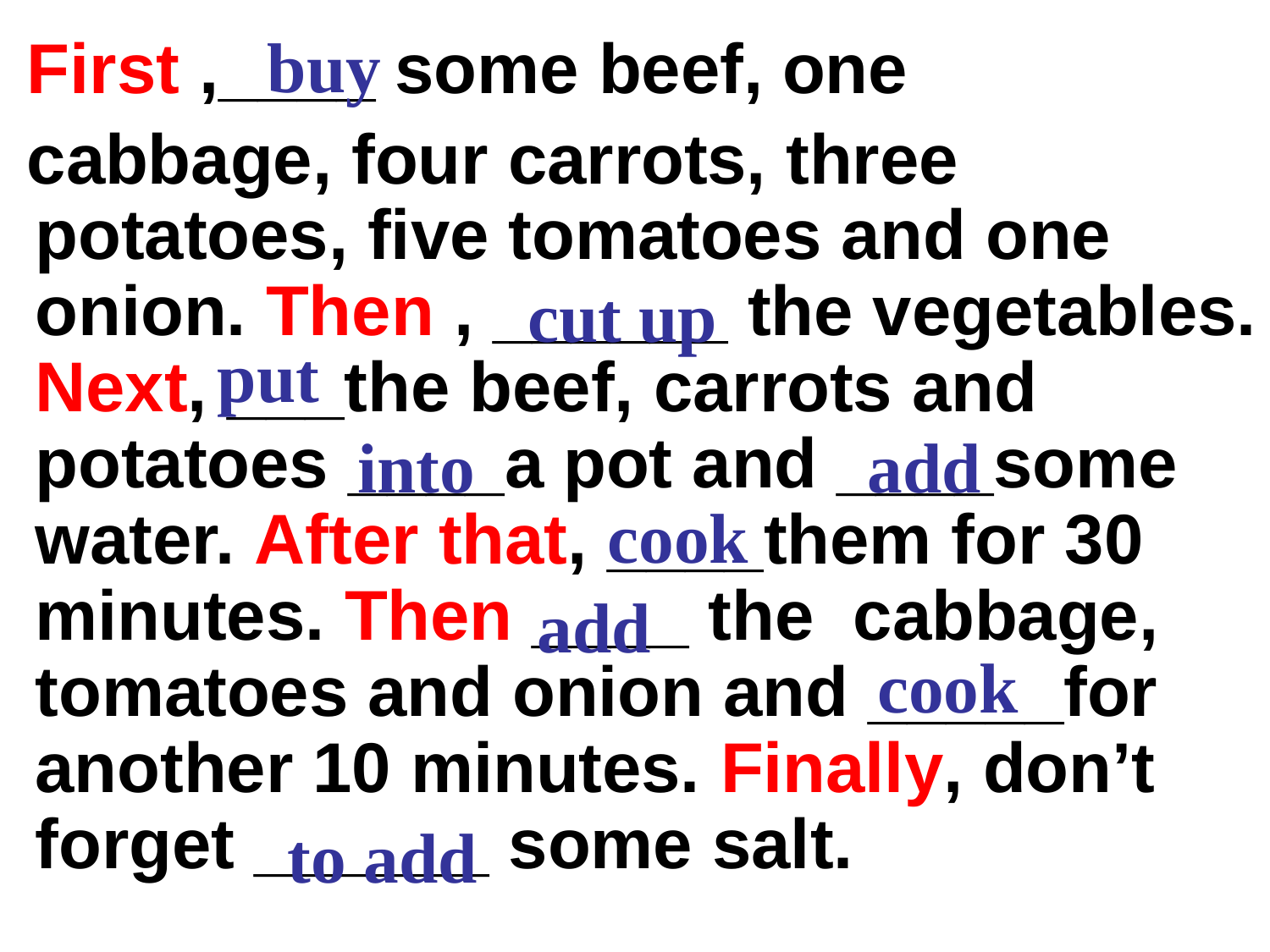

buy
  First ,____ some beef, one
  cabbage, four carrots, three potatoes, five tomatoes and one onion. Then , ______ the vegetables. Next, ___the beef, carrots and potatoes ____a pot and ____some water. After that, ____them for 30 minutes. Then ____ the  cabbage, tomatoes and onion and _____for another 10 minutes. Finally, don’t forget ______ some salt.
cut up
put
into
add
cook
add
cook
to add